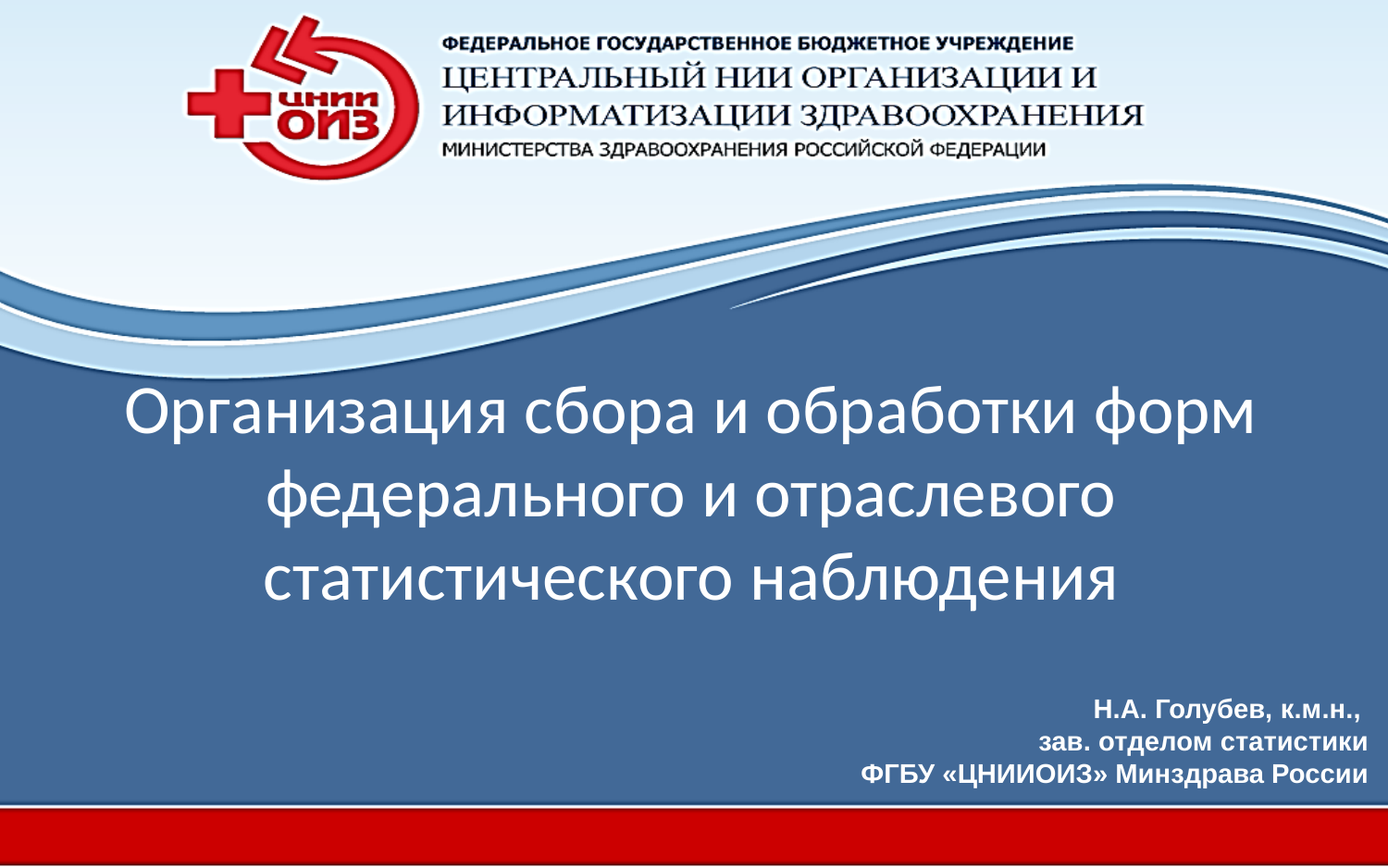

Организация сбора и обработки форм федерального и отраслевого статистического наблюдения
Н.А. Голубев, к.м.н.,
зав. отделом статистики
 ФГБУ «ЦНИИОИЗ» Минздрава России